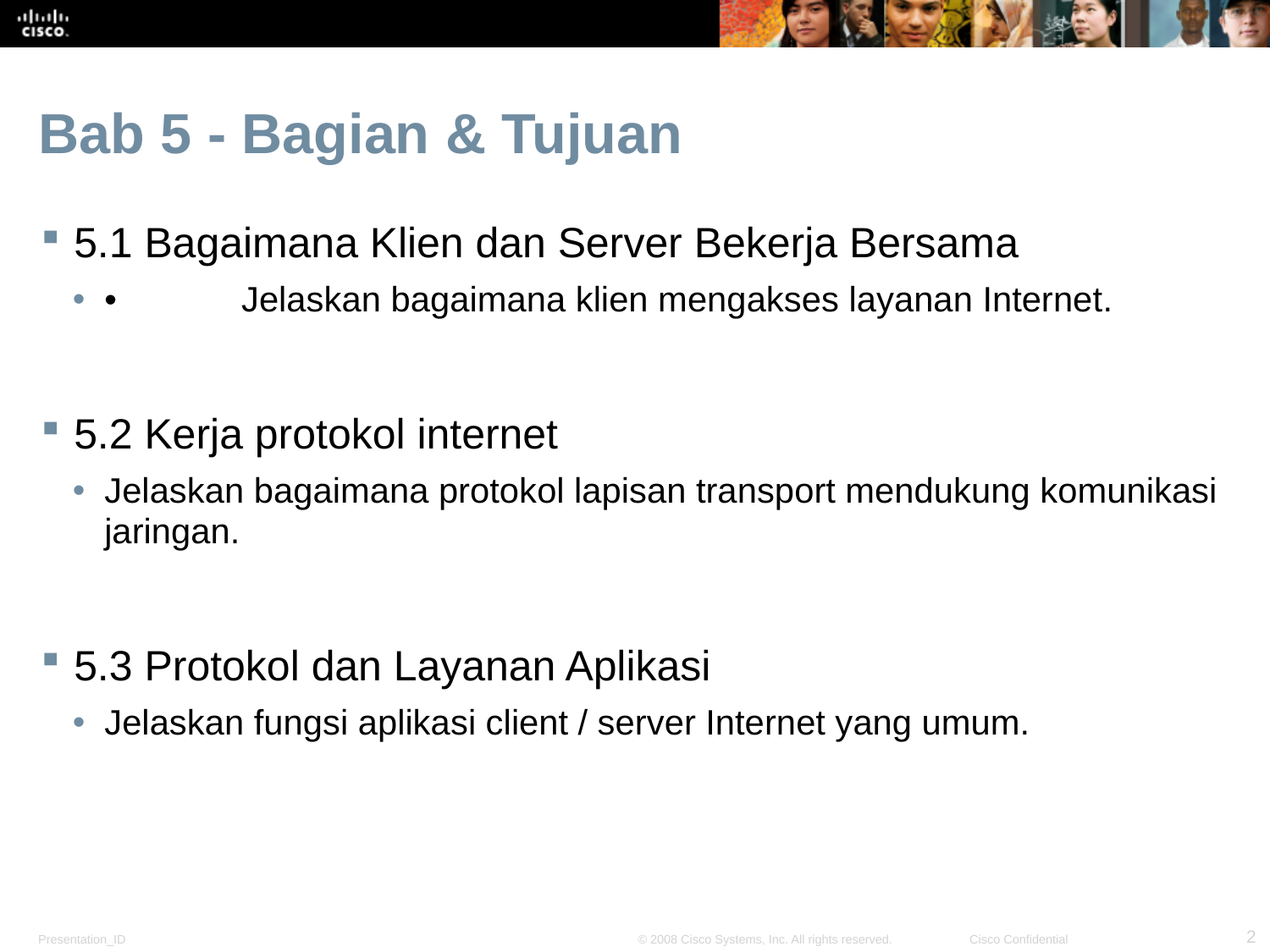

# Bab 5 - Bagian & Tujuan
5.1 Bagaimana Klien dan Server Bekerja Bersama
•	 Jelaskan bagaimana klien mengakses layanan Internet.

5.2 Kerja protokol internet
Jelaskan bagaimana protokol lapisan transport mendukung komunikasi jaringan.

5.3 Protokol dan Layanan Aplikasi
Jelaskan fungsi aplikasi client / server Internet yang umum.